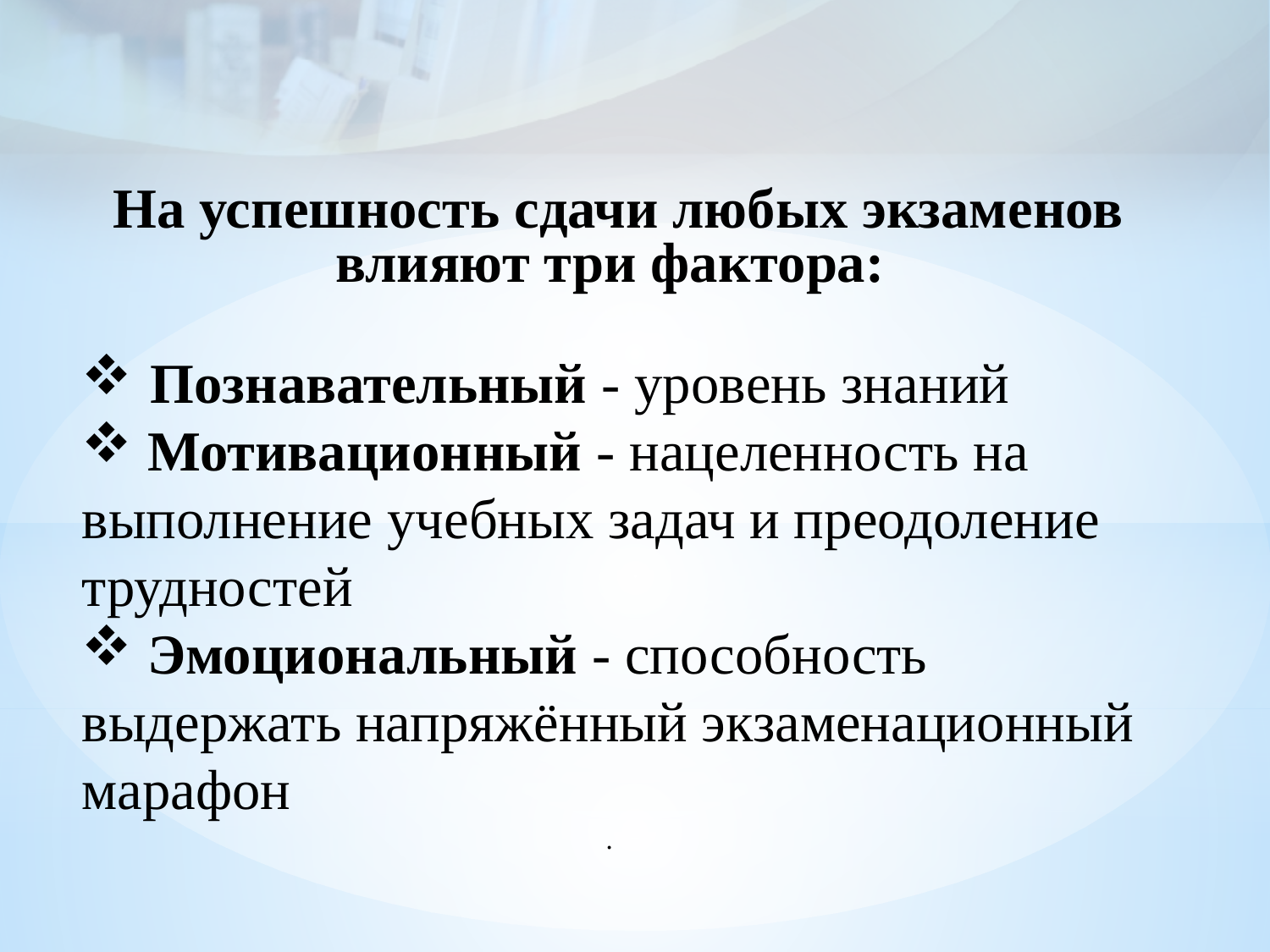

На успешность сдачи любых экзаменов влияют три фактора:

 Познавательный - уровень знаний
 Мотивационный - нацеленность на выполнение учебных задач и преодоление трудностей
 Эмоциональный - способность выдержать напряжённый экзаменационный марафон
.